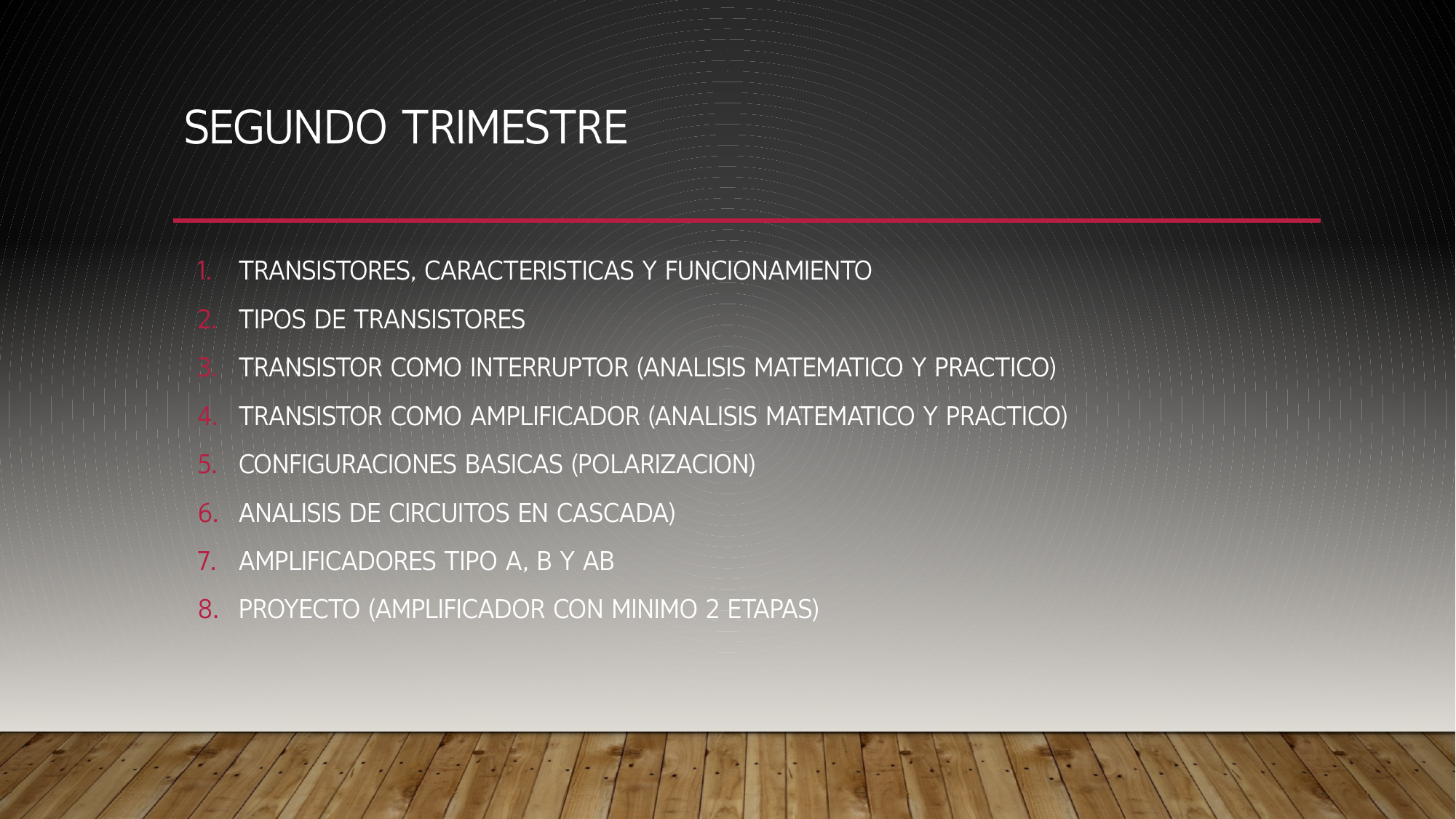

# SEGUNDO TRIMESTRE
TRANSISTORES, CARACTERISTICAS Y FUNCIONAMIENTO
TIPOS DE TRANSISTORES
TRANSISTOR COMO INTERRUPTOR (ANALISIS MATEMATICO Y PRACTICO)
TRANSISTOR COMO AMPLIFICADOR (ANALISIS MATEMATICO Y PRACTICO)
CONFIGURACIONES BASICAS (POLARIZACION)
ANALISIS DE CIRCUITOS EN CASCADA)
AMPLIFICADORES TIPO A, B Y AB
PROYECTO (AMPLIFICADOR CON MINIMO 2 ETAPAS)